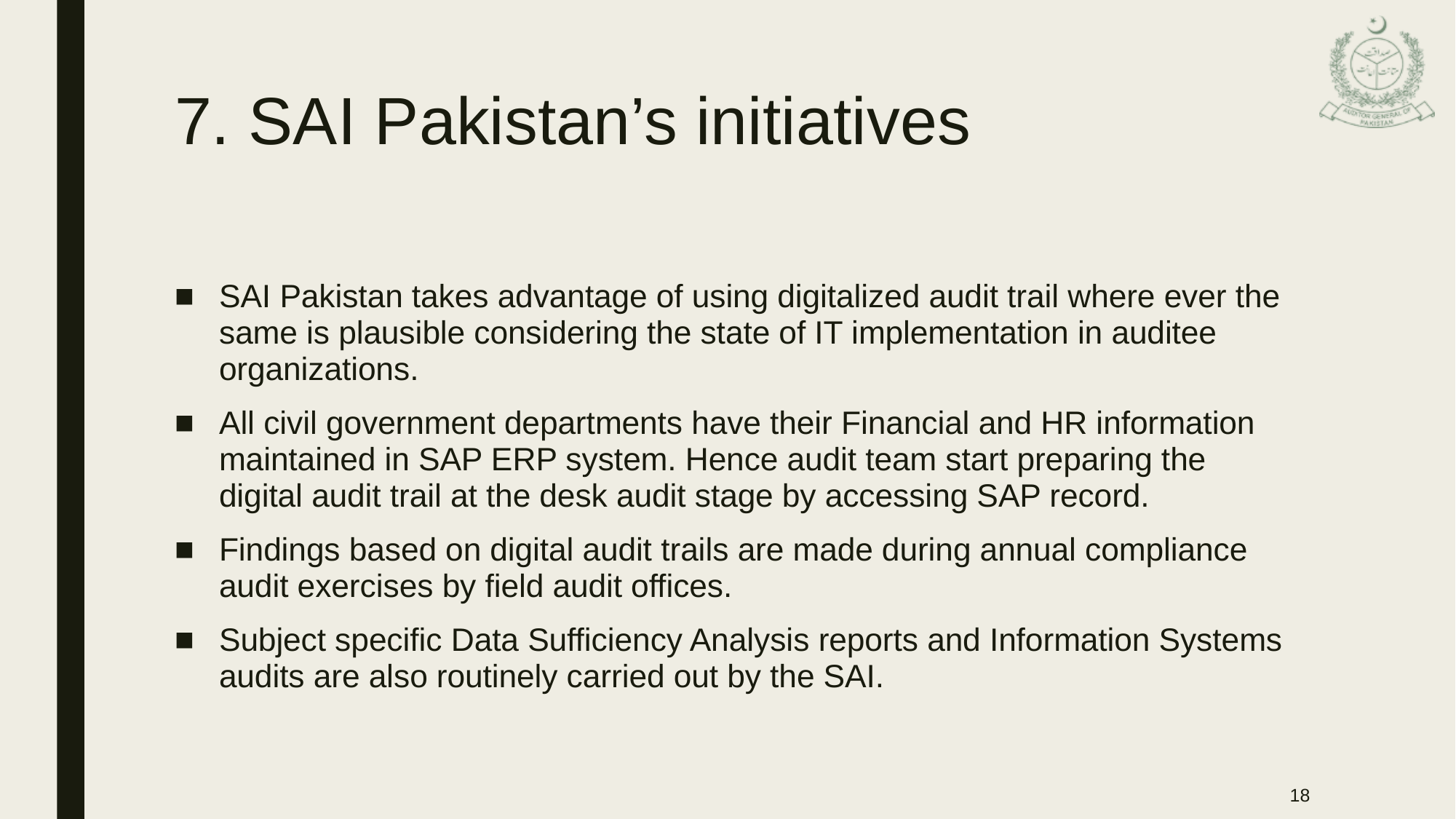

# 7. SAI Pakistan’s initiatives
SAI Pakistan takes advantage of using digitalized audit trail where ever the same is plausible considering the state of IT implementation in auditee organizations.
All civil government departments have their Financial and HR information maintained in SAP ERP system. Hence audit team start preparing the digital audit trail at the desk audit stage by accessing SAP record.
Findings based on digital audit trails are made during annual compliance audit exercises by field audit offices.
Subject specific Data Sufficiency Analysis reports and Information Systems audits are also routinely carried out by the SAI.
18